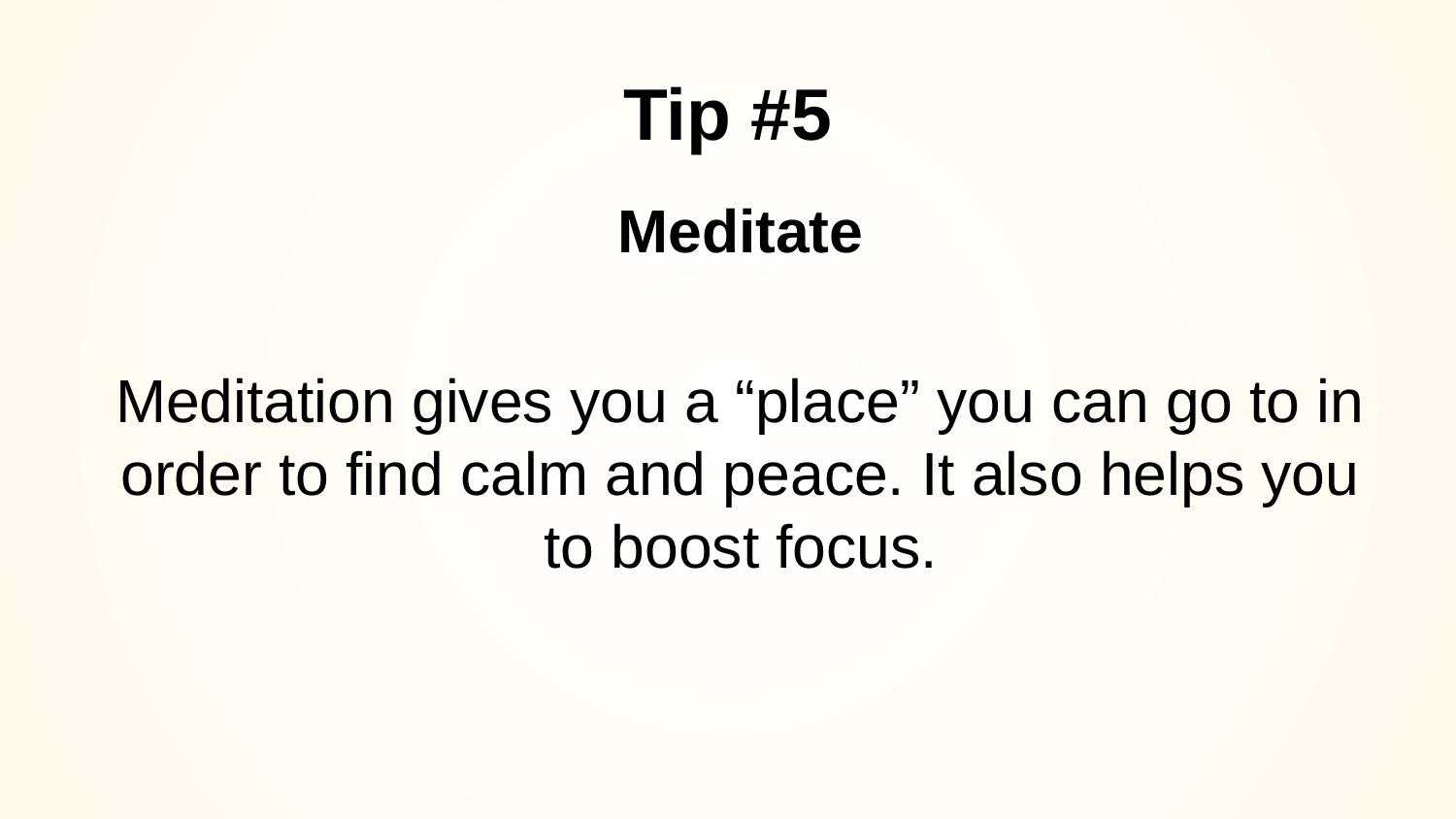

# Tip #5
Meditate

Meditation gives you a “place” you can go to in order to find calm and peace. It also helps you to boost focus.